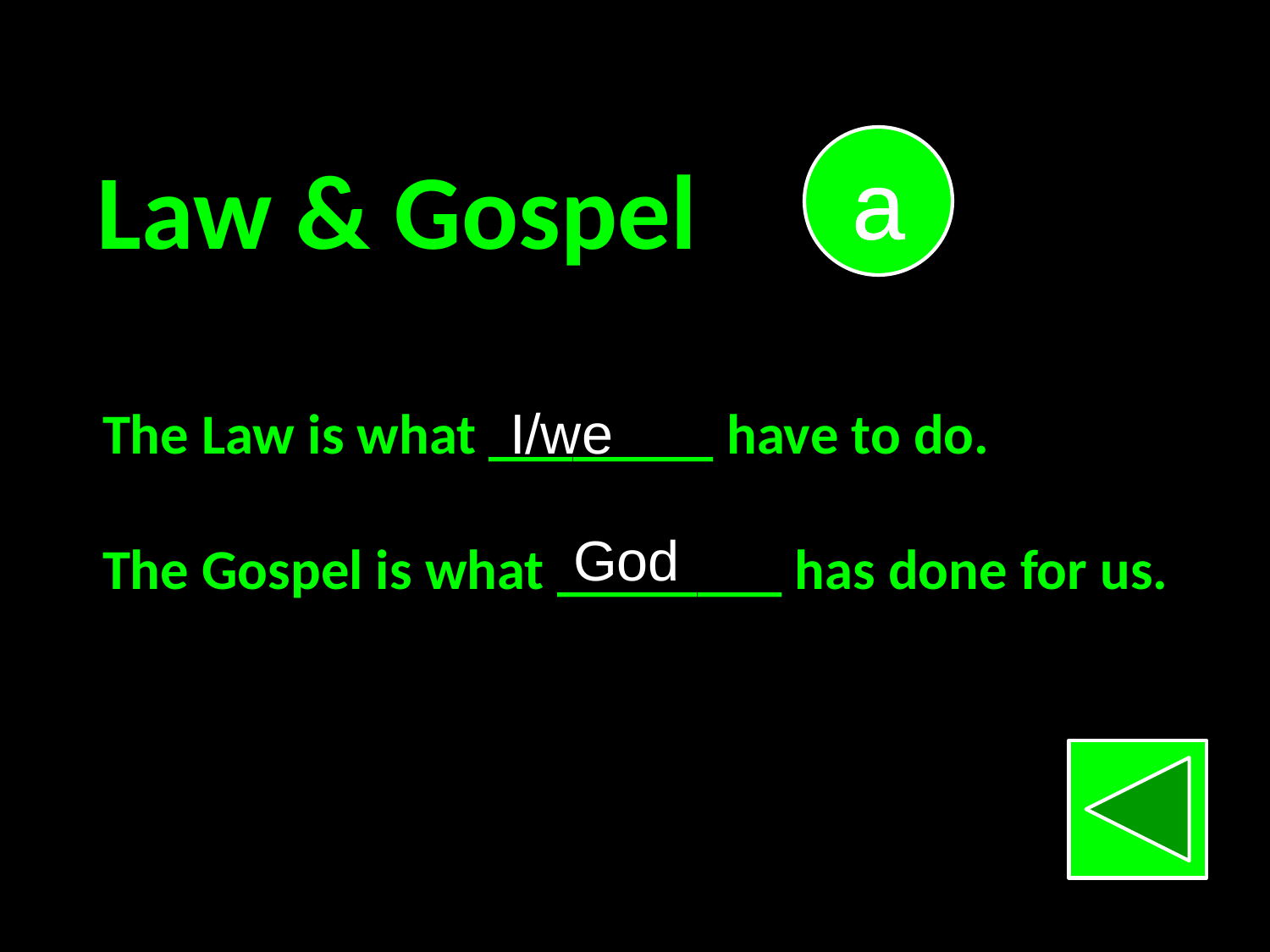

a
Law & Gospel
The Law is what ________ have to do.

The Gospel is what ________ has done for us.
I/we
God